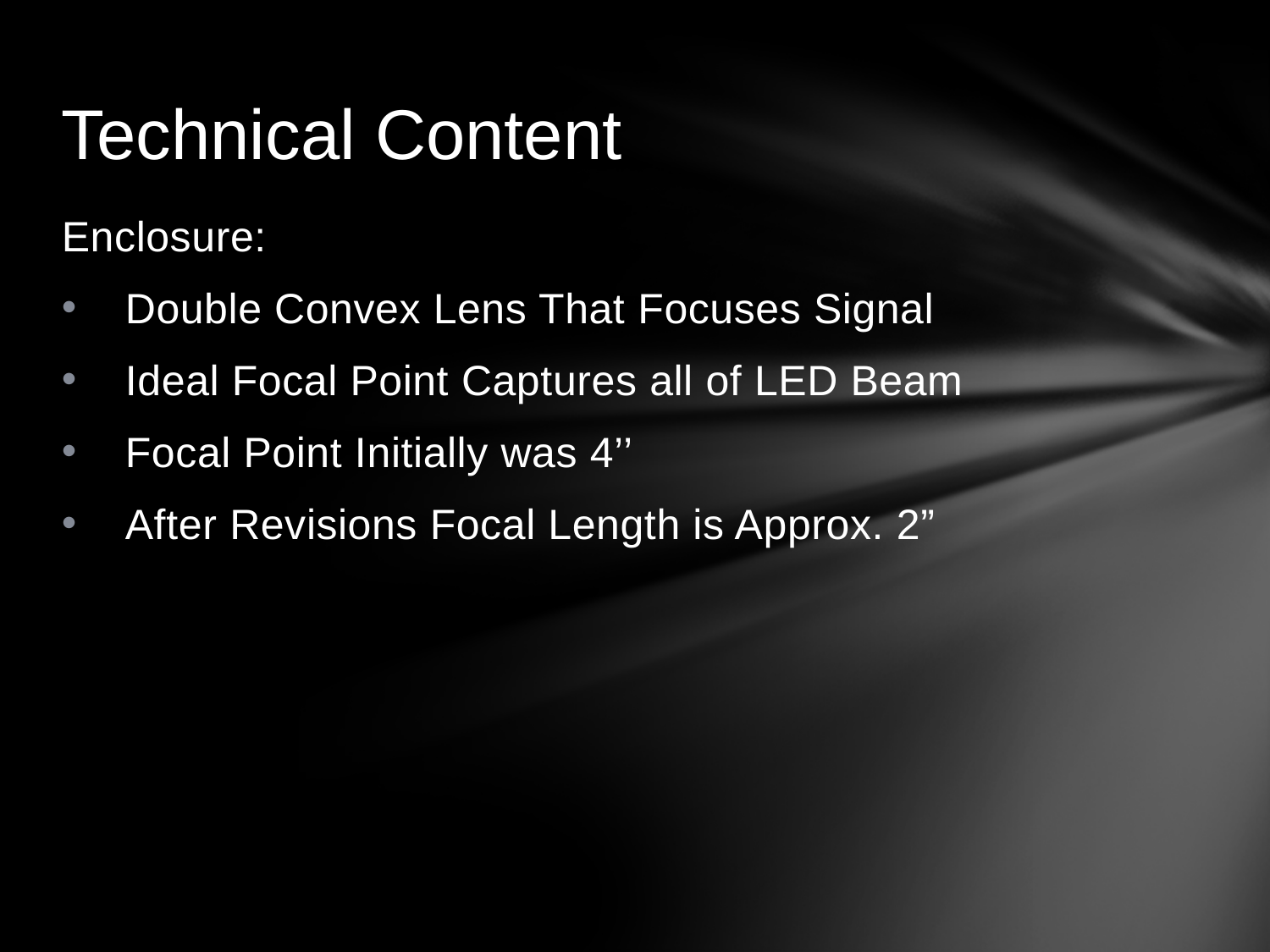

# Technical Content
Enclosure:
Double Convex Lens That Focuses Signal
Ideal Focal Point Captures all of LED Beam
Focal Point Initially was 4’’
After Revisions Focal Length is Approx. 2”